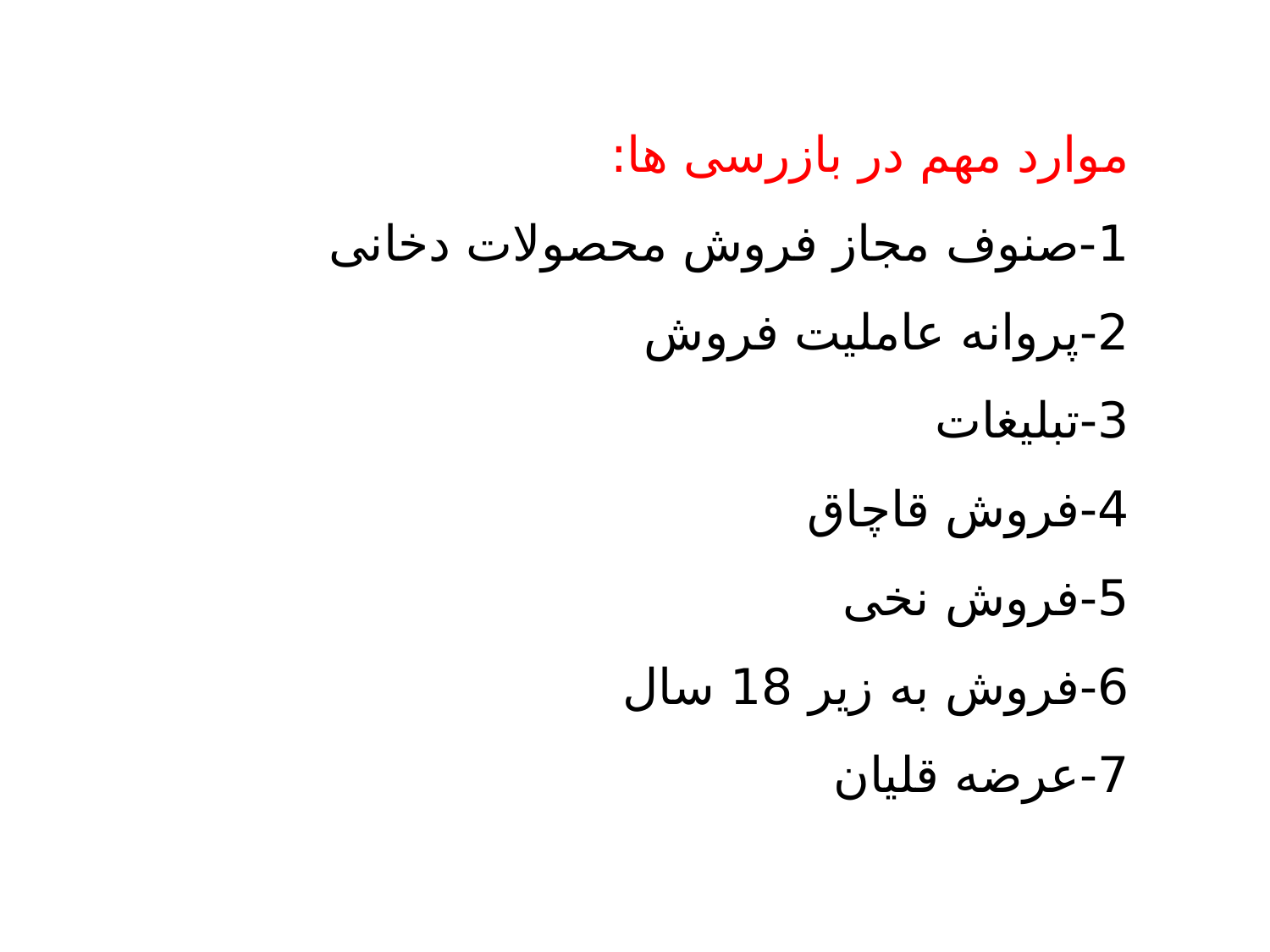

# موارد مهم در بازرسی ها: 1-صنوف مجاز فروش محصولات دخانی 2-پروانه عاملیت فروش 3-تبلیغات 4-فروش قاچاق 5-فروش نخی 6-فروش به زیر 18 سال 7-عرضه قلیان